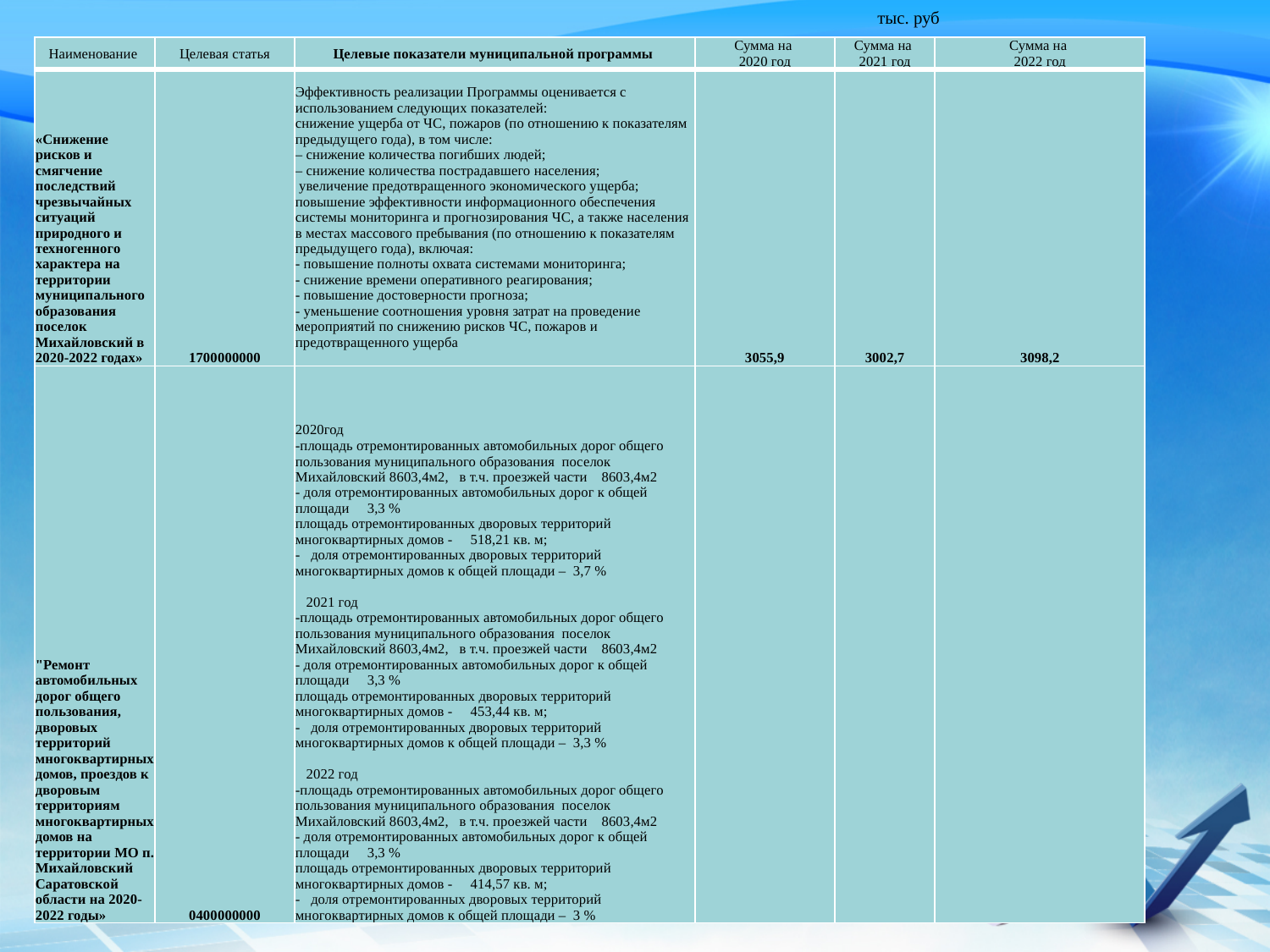

тыс. руб
| Наименование | Целевая статья | Целевые показатели муниципальной программы | Сумма на 2020 год | Сумма на 2021 год | Сумма на 2022 год |
| --- | --- | --- | --- | --- | --- |
| «Снижение рисков и смягчение последствий чрезвычайных ситуаций природного и техногенного характера на территории муниципального образования поселок Михайловский в 2020-2022 годах» | 1700000000 | Эффективность реализации Программы оценивается с использованием следующих показателей: снижение ущерба от ЧС, пожаров (по отношению к показателям предыдущего года), в том числе: – снижение количества погибших людей; – снижение количества пострадавшего населения; увеличение предотвращенного экономического ущерба; повышение эффективности информационного обеспечения системы мониторинга и прогнозирования ЧС, а также населения в местах массового пребывания (по отношению к показателям предыдущего года), включая: - повышение полноты охвата системами мониторинга; - снижение времени оперативного реагирования; - повышение достоверности прогноза; - уменьшение соотношения уровня затрат на проведение мероприятий по снижению рисков ЧС, пожаров и предотвращенного ущерба | 3055,9 | 3002,7 | 3098,2 |
| "Ремонт автомобильных дорог общего пользования, дворовых территорий многоквартирных домов, проездов к дворовым территориям многоквартирных домов на территории МО п. Михайловский Саратовской области на 2020-2022 годы» | 0400000000 | 2020год -площадь отремонтированных автомобильных дорог общего пользования муниципального образования поселок Михайловский 8603,4м2, в т.ч. проезжей части 8603,4м2 - доля отремонтированных автомобильных дорог к общей площади 3,3 % площадь отремонтированных дворовых территорий многоквартирных домов - 518,21 кв. м; - доля отремонтированных дворовых территорий многоквартирных домов к общей площади – 3,7 % 2021 год -площадь отремонтированных автомобильных дорог общего пользования муниципального образования поселок Михайловский 8603,4м2, в т.ч. проезжей части 8603,4м2 - доля отремонтированных автомобильных дорог к общей площади 3,3 % площадь отремонтированных дворовых территорий многоквартирных домов - 453,44 кв. м; - доля отремонтированных дворовых территорий многоквартирных домов к общей площади – 3,3 %   2022 год -площадь отремонтированных автомобильных дорог общего пользования муниципального образования поселок Михайловский 8603,4м2, в т.ч. проезжей части 8603,4м2 - доля отремонтированных автомобильных дорог к общей площади 3,3 % площадь отремонтированных дворовых территорий многоквартирных домов - 414,57 кв. м; - доля отремонтированных дворовых территорий многоквартирных домов к общей площади – 3 % |  |  |  |